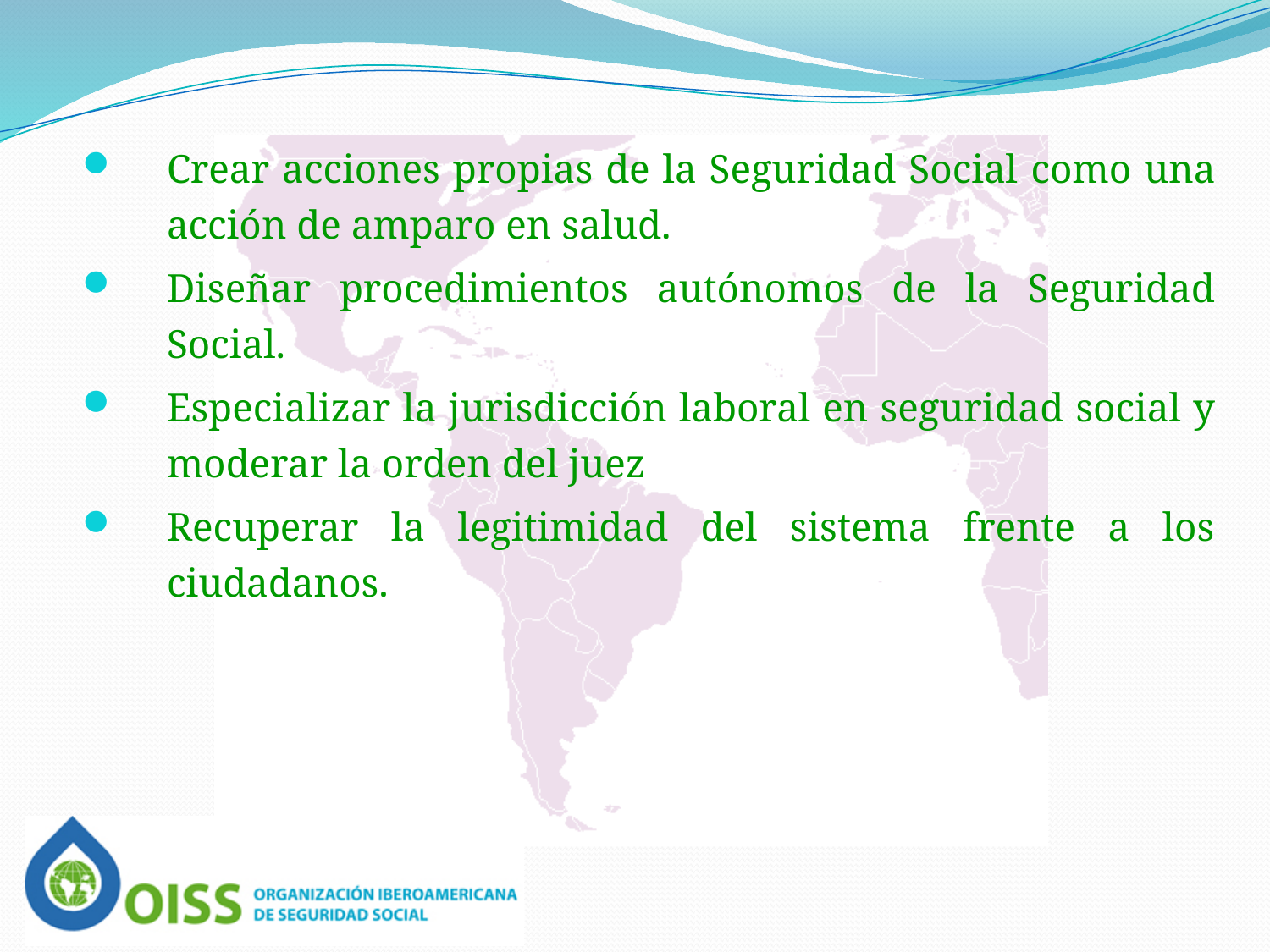

Crear acciones propias de la Seguridad Social como una acción de amparo en salud.
Diseñar procedimientos autónomos de la Seguridad Social.
Especializar la jurisdicción laboral en seguridad social y moderar la orden del juez
Recuperar la legitimidad del sistema frente a los ciudadanos.